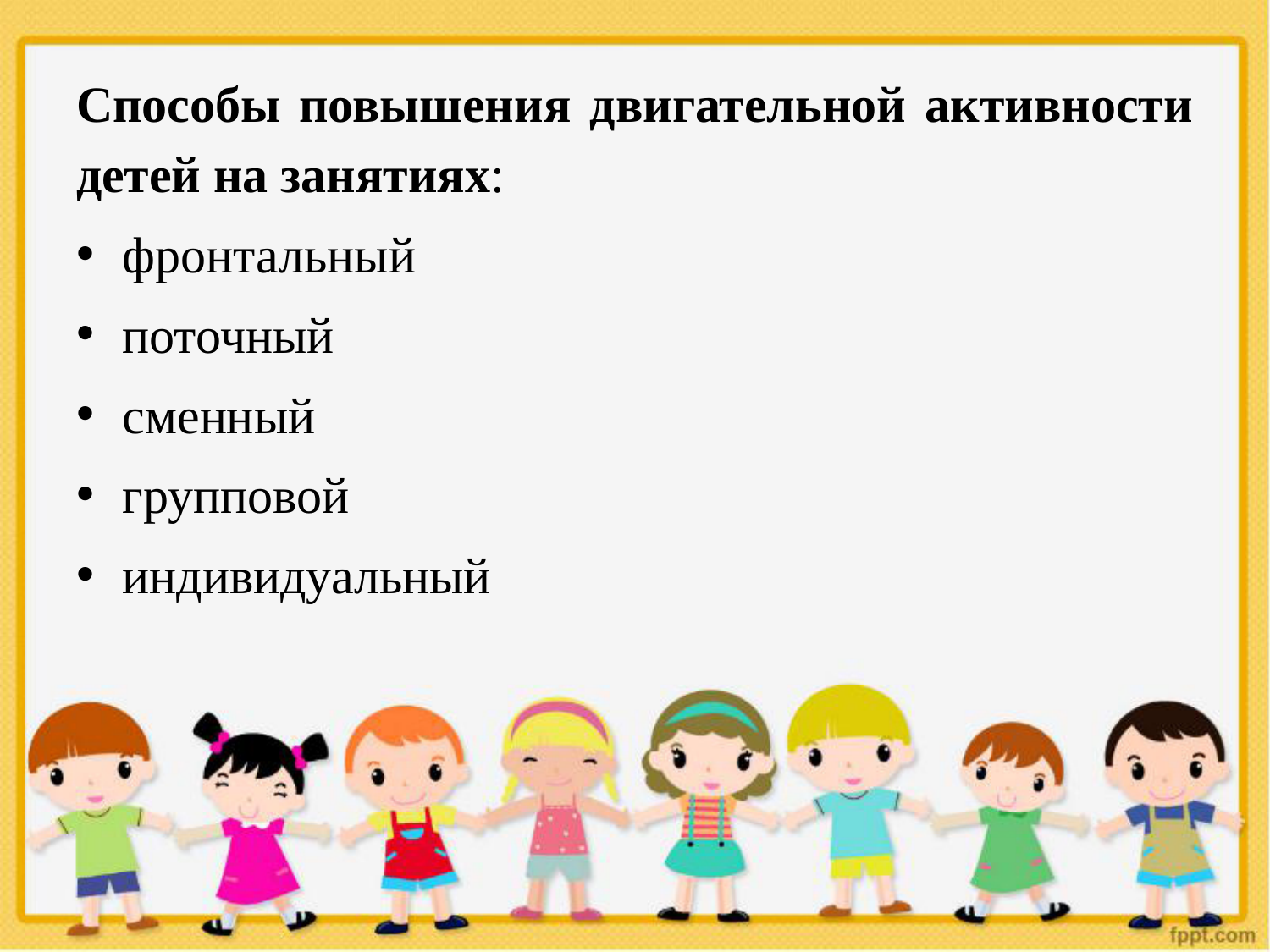

Способы повышения двигательной активности детей на занятиях:
фронтальный
поточный
сменный
групповой
индивидуальный